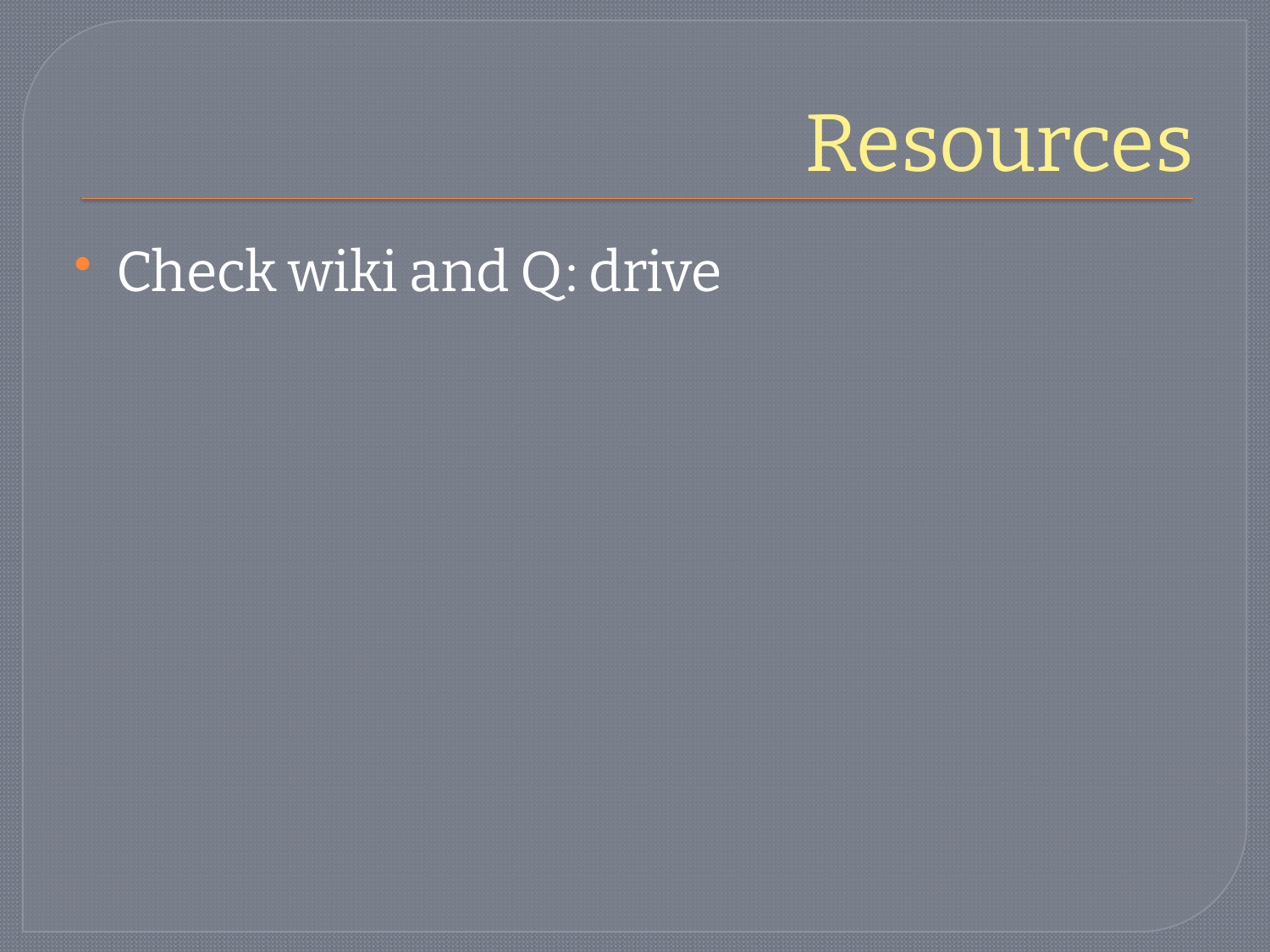

# Resources
Check wiki and Q: drive